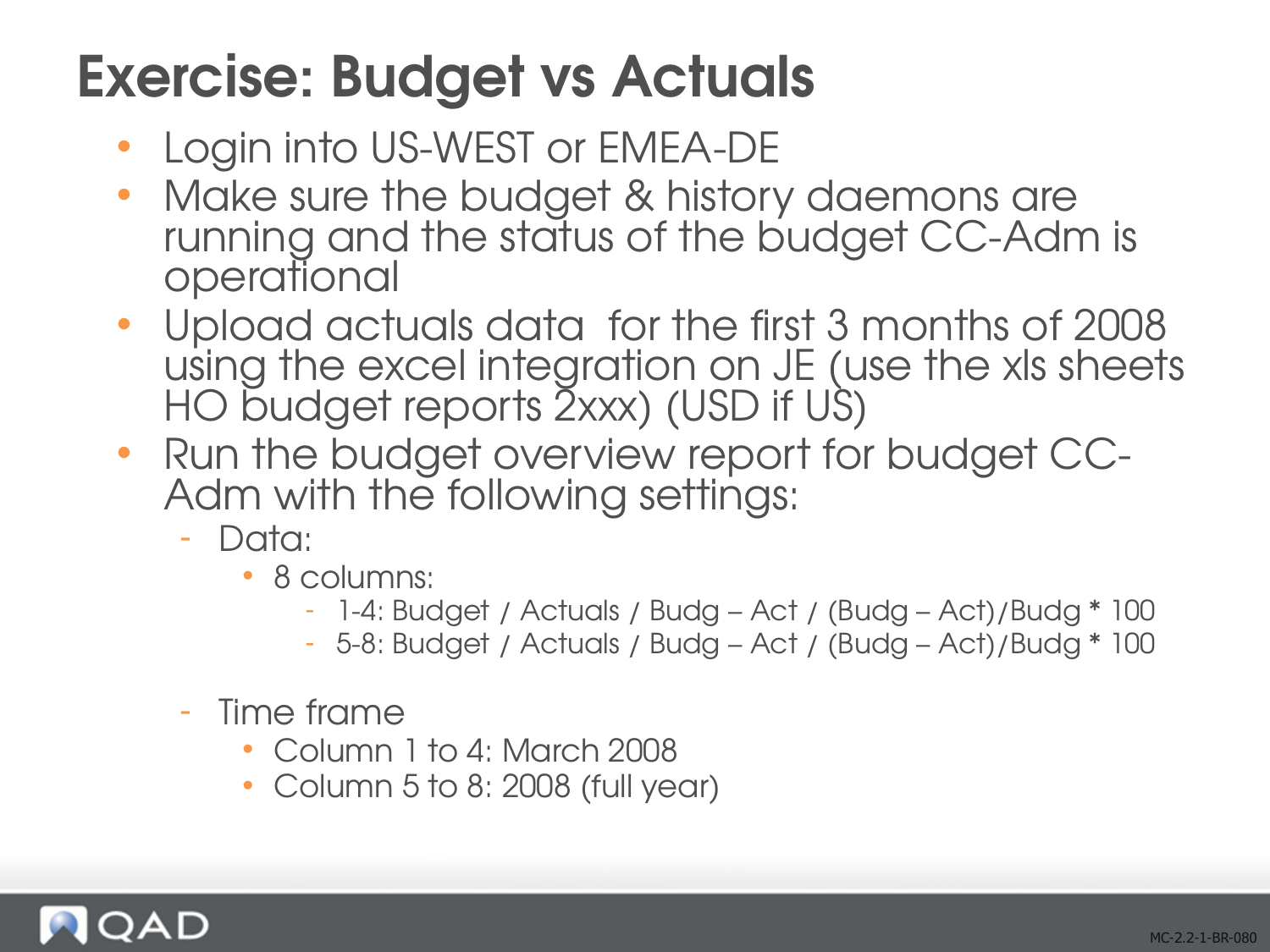

# Exercise: Budget vs Actuals
Login into US-WEST or EMEA-DE
Make sure the budget & history daemons are running and the status of the budget CC-Adm is operational
Upload actuals data  for the first 3 months of 2008 using the excel integration on JE (use the xls sheets HO budget reports 2xxx) (USD if US)
Run the budget overview report for budget CC-Adm with the following settings:
Data:
8 columns:
1-4: Budget / Actuals / Budg – Act / (Budg – Act)/Budg * 100
5-8: Budget / Actuals / Budg – Act / (Budg – Act)/Budg * 100

Time frame
Column 1 to 4: March 2008
Column 5 to 8: 2008 (full year)

MC-2.2-1-BR-080